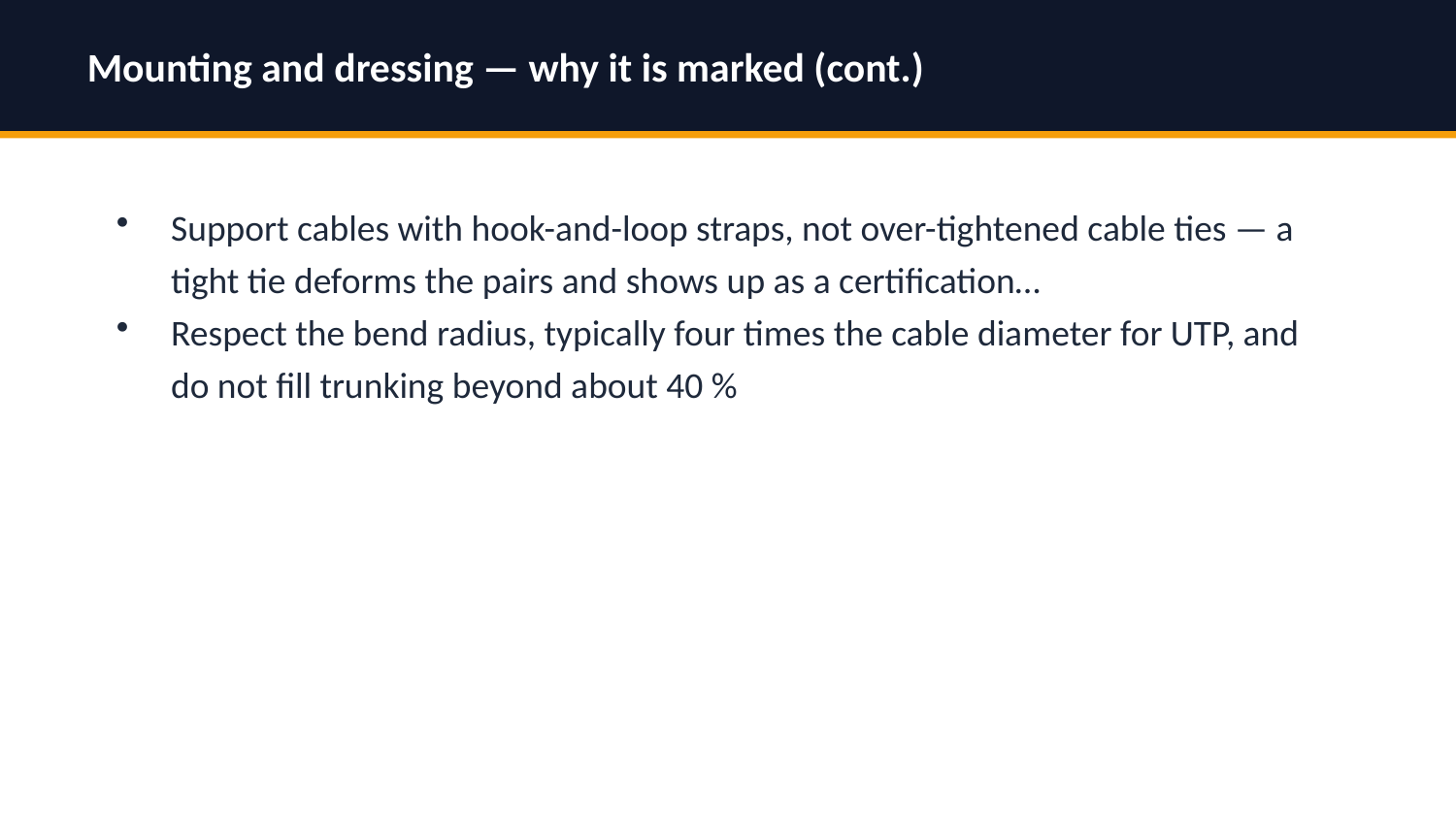

Mounting and dressing — why it is marked (cont.)

Support cables with hook-and-loop straps, not over-tightened cable ties — a tight tie deforms the pairs and shows up as a certification…
Respect the bend radius, typically four times the cable diameter for UTP, and do not fill trunking beyond about 40 %